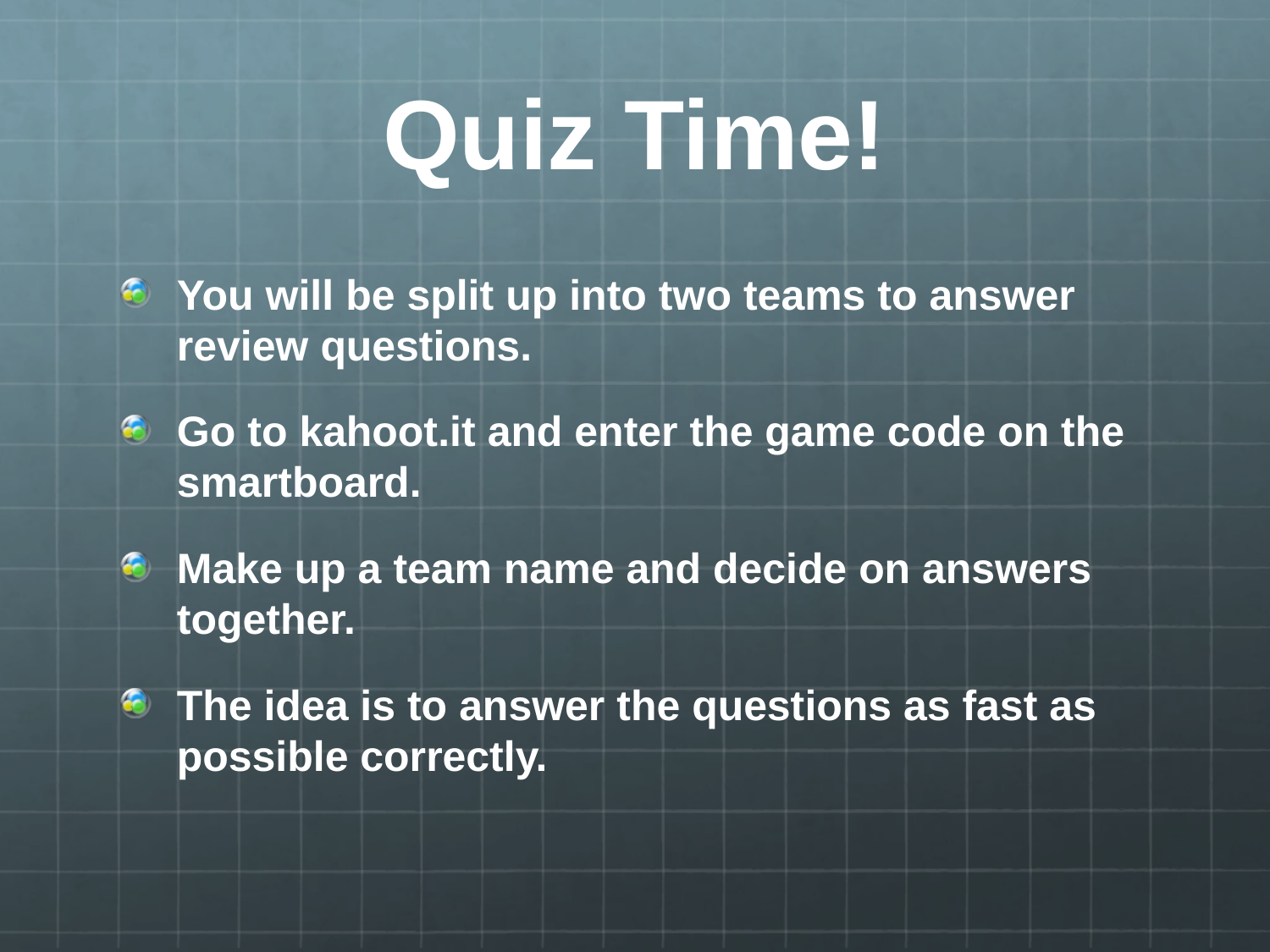

# Quiz Time!
You will be split up into two teams to answer review questions.
Go to kahoot.it and enter the game code on the smartboard.
Make up a team name and decide on answers together.
The idea is to answer the questions as fast as possible correctly.